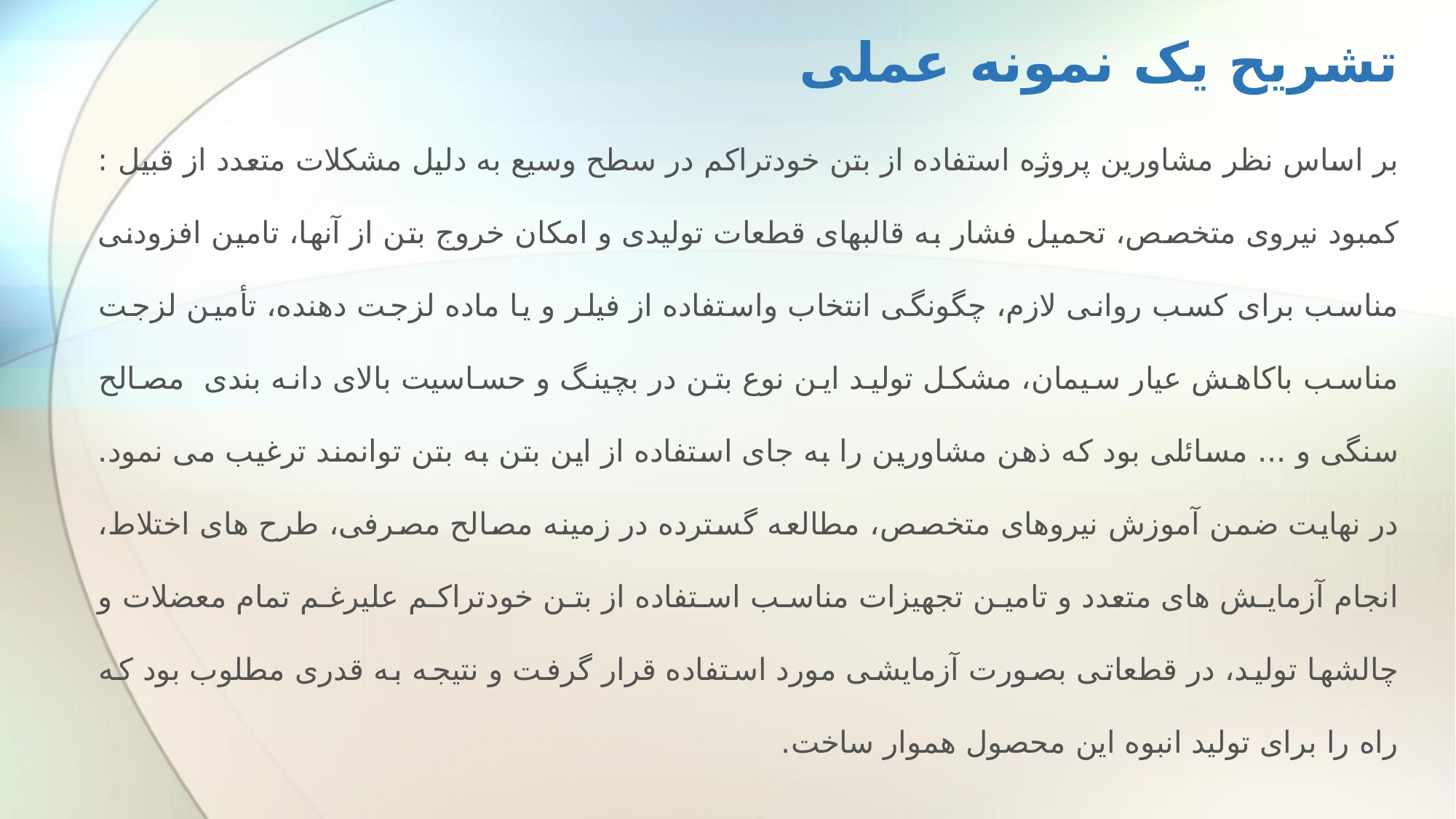

# تشریح یک نمونه عملی
بر اساس نظر مشاورین پروژه استفاده از بتن خودتراکم در سطح وسیع به دلیل مشکلات متعدد از قبیل : کمبود نیروی متخصص، تحمیل فشار به قالبهای قطعات تولیدی و امکان خروج بتن از آنها، تامین افزودنی مناسب برای کسب روانی لازم، چگونگی انتخاب واستفاده از فیلر و یا ماده لزجت دهنده، تأمین لزجت مناسب باکاهش عیار سیمان، مشکل تولید این نوع بتن در بچینگ و حساسیت بالای دانه بندی  مصالح سنگی و ... مسائلی بود که ذهن مشاورین را به جای استفاده از این بتن به بتن توانمند ترغیب می نمود. در نهایت ضمن آموزش نیروهای متخصص، مطالعه گسترده در زمینه مصالح مصرفی، طرح های اختلاط، انجام آزمایش های متعدد و تامین تجهیزات مناسب استفاده از بتن خودتراکم علیرغم تمام معضلات و چالشها تولید، در قطعاتی بصورت آزمایشی مورد استفاده قرار گرفت و نتیجه به قدری مطلوب بود که راه را برای تولید انبوه این محصول هموار ساخت.